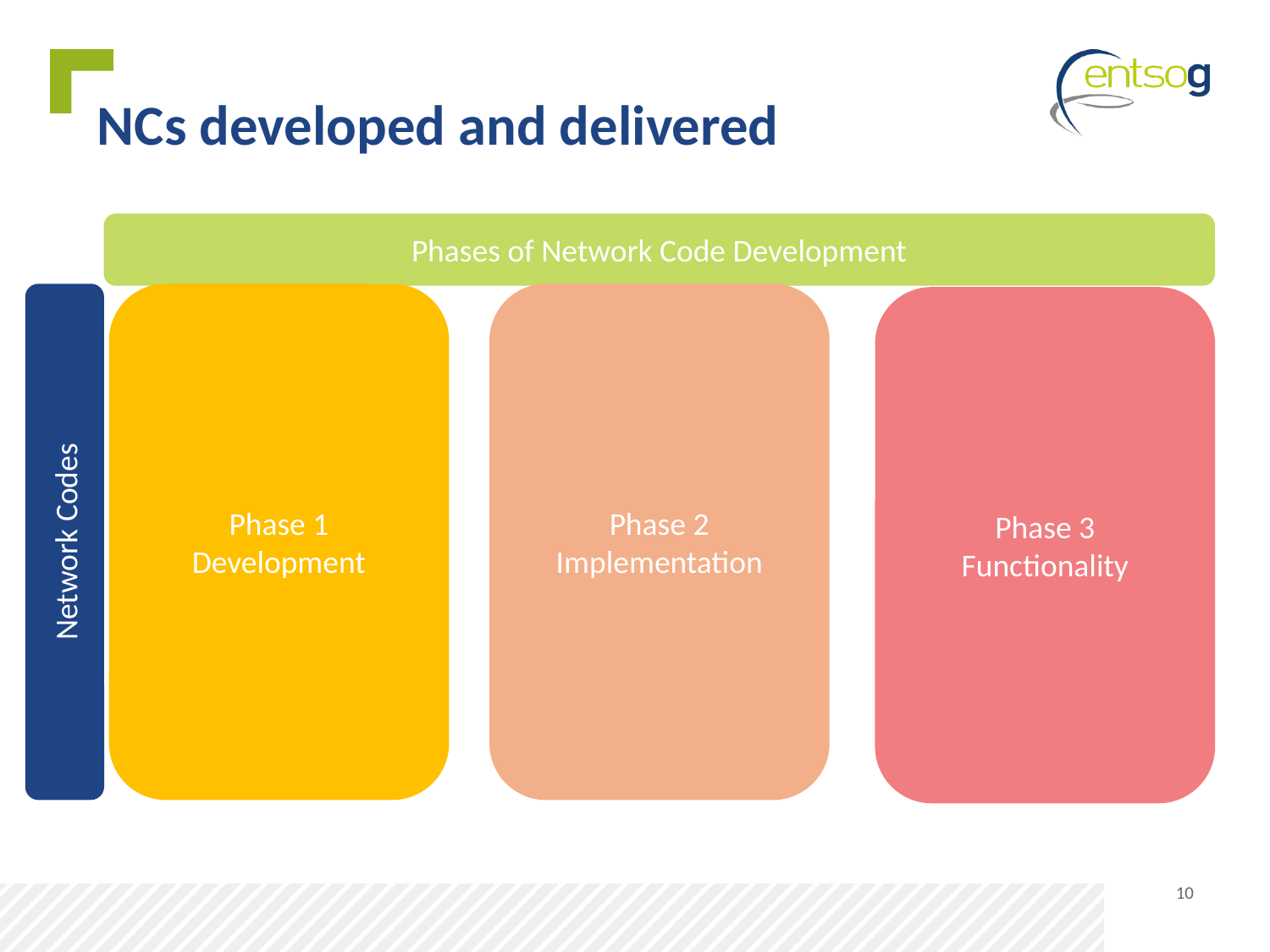

# NCs developed and delivered
Phases of Network Code Development
Network Codes
Phase 1
Development
Phase 2
Implementation
Phase 3
Functionality
10